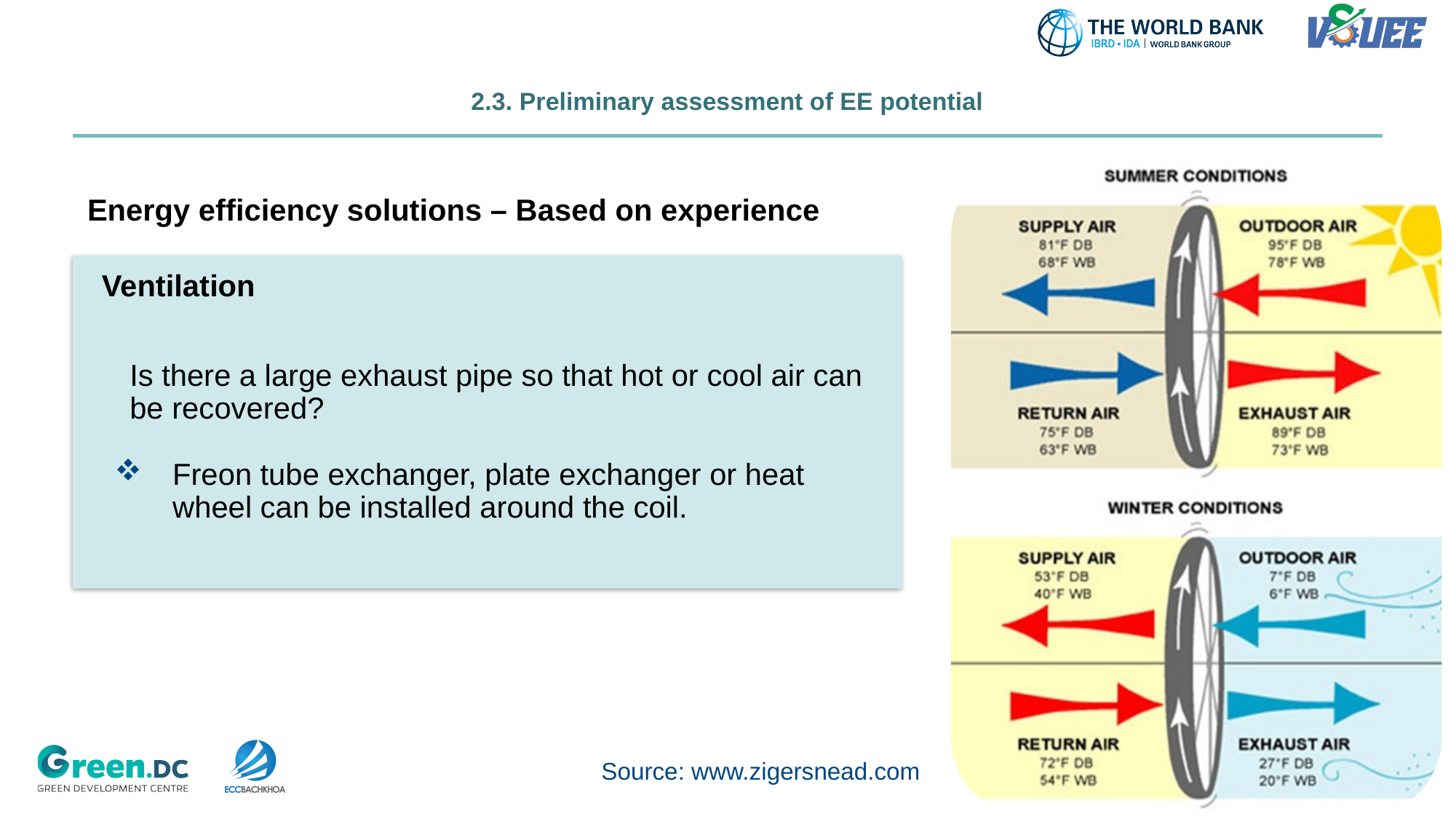

# 2.3. Preliminary assessment of EE potential

Energy efficiency solutions – Based on experience
Ventilation

Is there a large exhaust pipe so that hot or cool air can be recovered?
Freon tube exchanger, plate exchanger or heat wheel can be installed around the coil.
Source: www.zigersnead.com